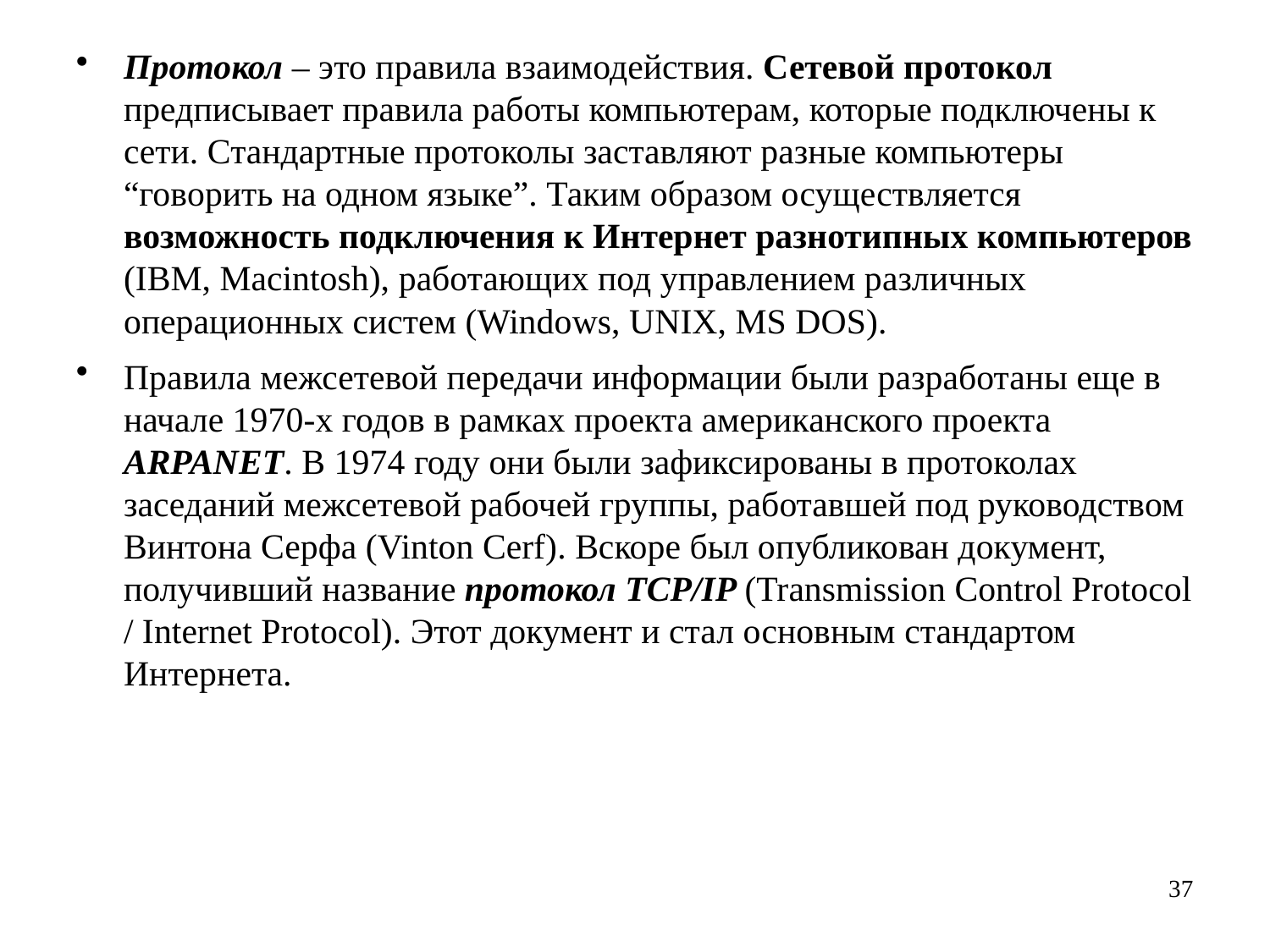

# Протокол – это правила взаимодействия. Сетевой протокол предписывает правила работы компьютерам, которые подключены к сети. Стандартные протоколы заставляют разные компьютеры “говорить на одном языке”. Таким образом осуществляется возможность подключения к Интернет разнотипных компьютеров (IBM, Macintosh), работающих под управлением различных операционных систем (Windows, UNIX, MS DOS).
Правила межсетевой передачи информации были разработаны еще в начале 1970-х годов в рамках проекта американского проекта ARPANET. В 1974 году они были зафиксированы в протоколах заседаний межсетевой рабочей группы, работавшей под руководством Винтона Серфа (Vinton Cerf). Вскоре был опубликован документ, получивший название протокол TCP/IP (Transmission Control Protocol / Internet Protocol). Этот документ и стал основным стандартом Интернета.

37